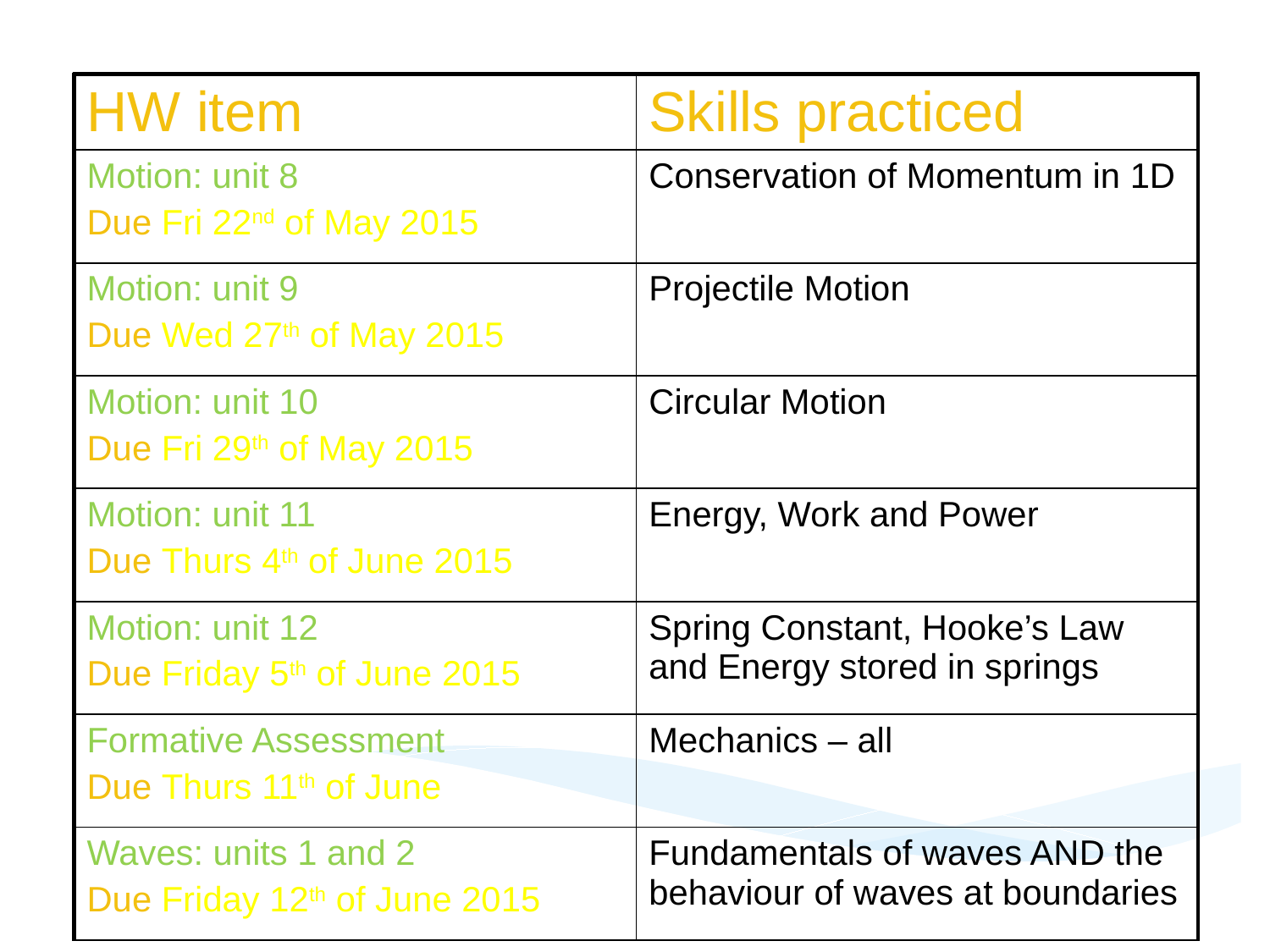

| HW item | Skills practiced |
| --- | --- |
| Motion: unit 8 Due Fri 22nd of May 2015 | Conservation of Momentum in 1D |
| Motion: unit 9 Due Wed 27th of May 2015 | Projectile Motion |
| Motion: unit 10 Due Fri 29th of May 2015 | Circular Motion |
| Motion: unit 11 Due Thurs 4th of June 2015 | Energy, Work and Power |
| Motion: unit 12 Due Friday 5th of June 2015 | Spring Constant, Hooke’s Law and Energy stored in springs |
| Formative Assessment Due Thurs 11th of June | Mechanics – all |
| Waves: units 1 and 2 Due Friday 12th of June 2015 | Fundamentals of waves AND the behaviour of waves at boundaries |